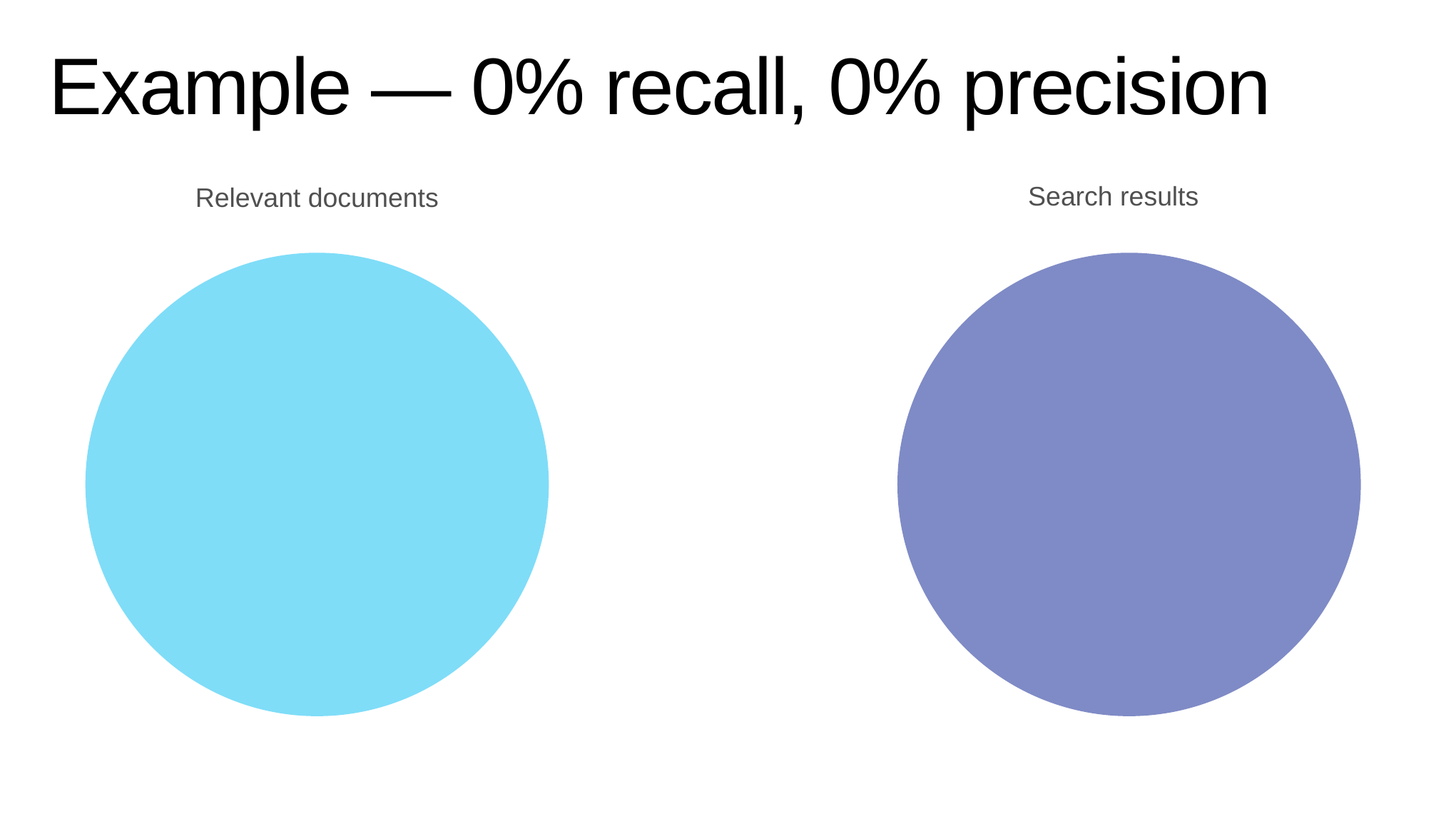

# Example — 0% recall, 0% precision
Search results
Relevant documents